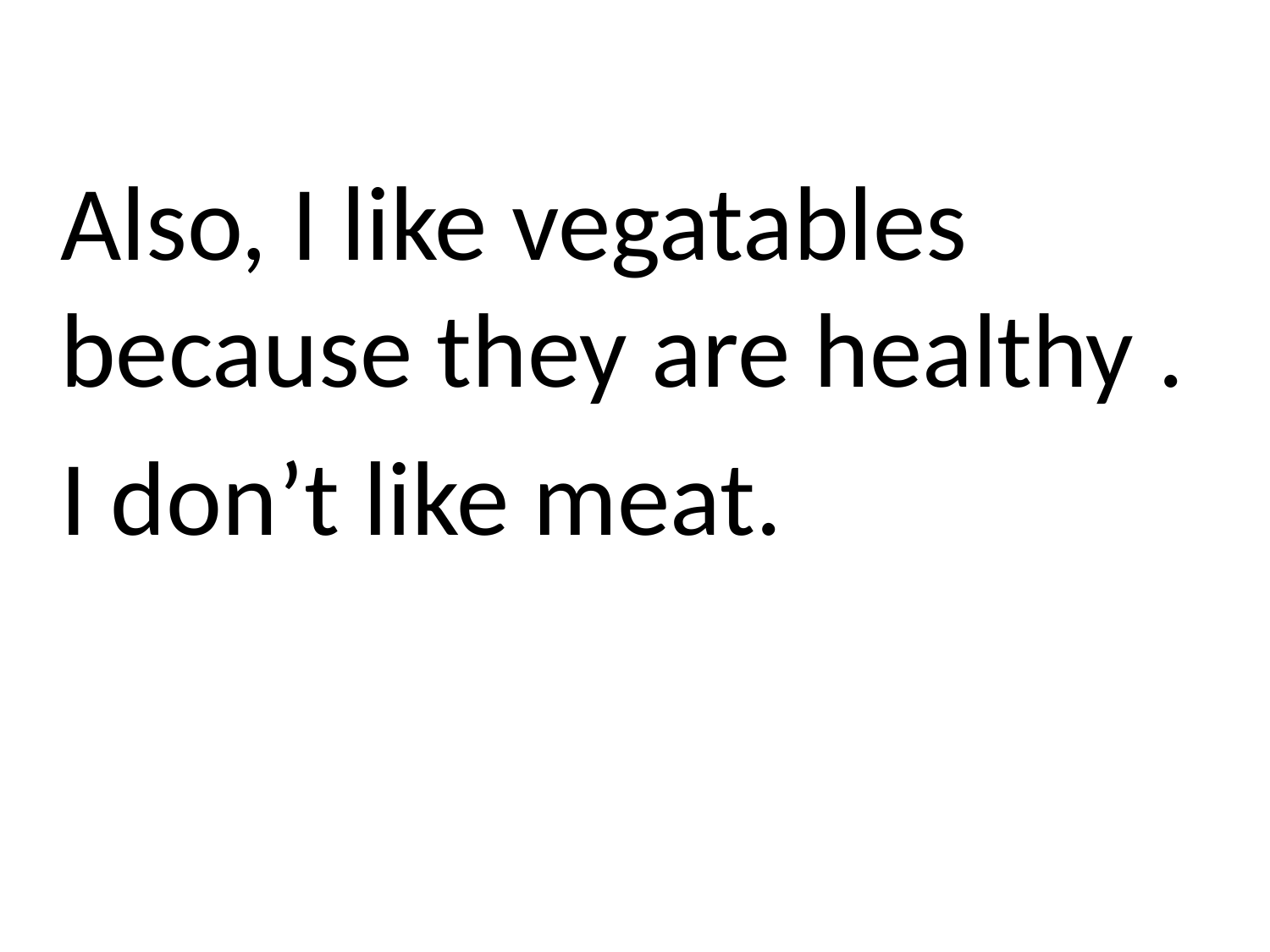

Also, I like vegatables because they are healthy .
  I don’t like meat.